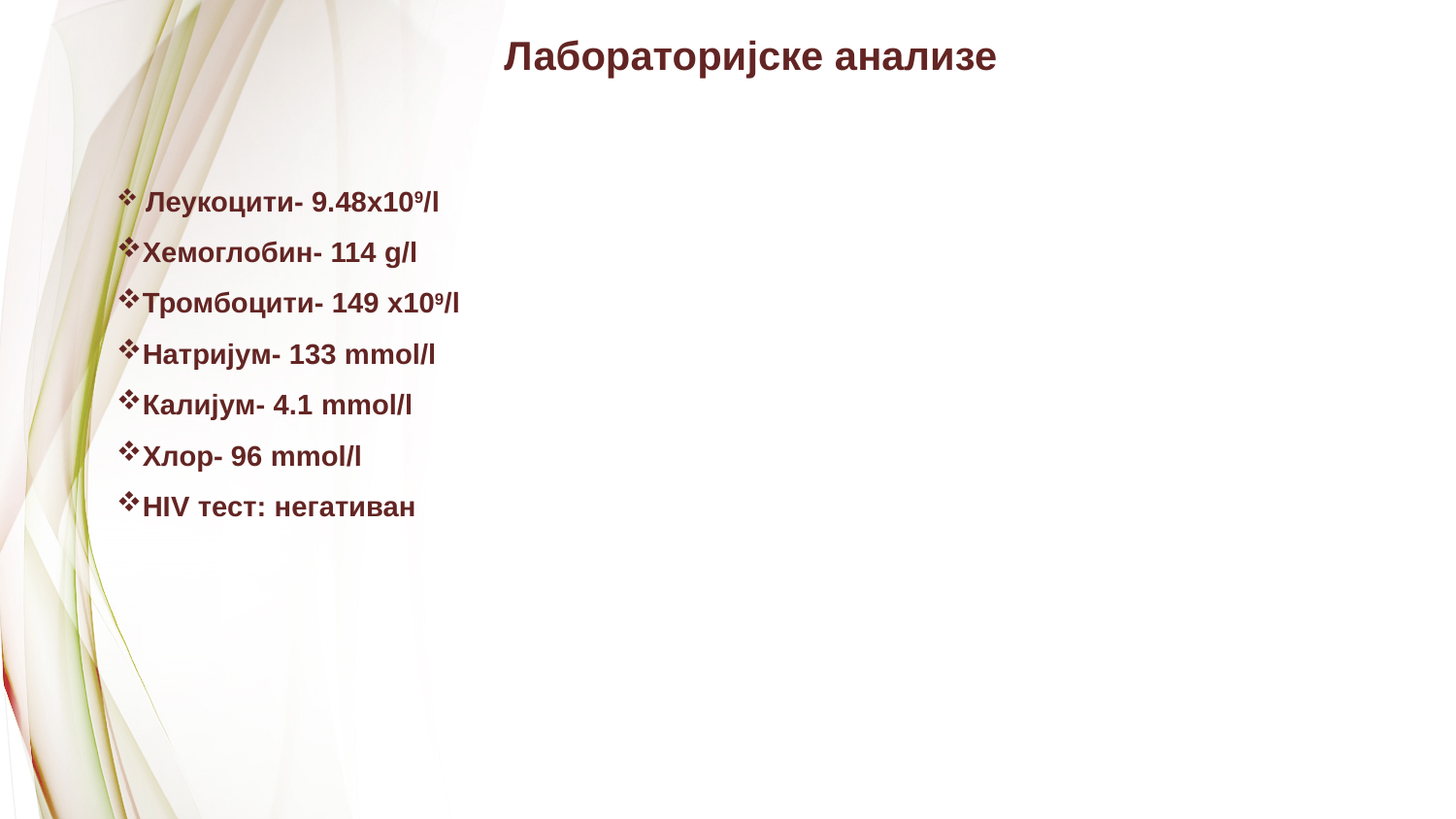

Лабораторијске анализе
 Леукоцити- 9.48x109/l
Хемоглобин- 114 g/l
Тромбоцити- 149 x109/l
Натријум- 133 mmol/l
Калијум- 4.1 mmol/l
Хлор- 96 mmol/l
HIV тест: негативан